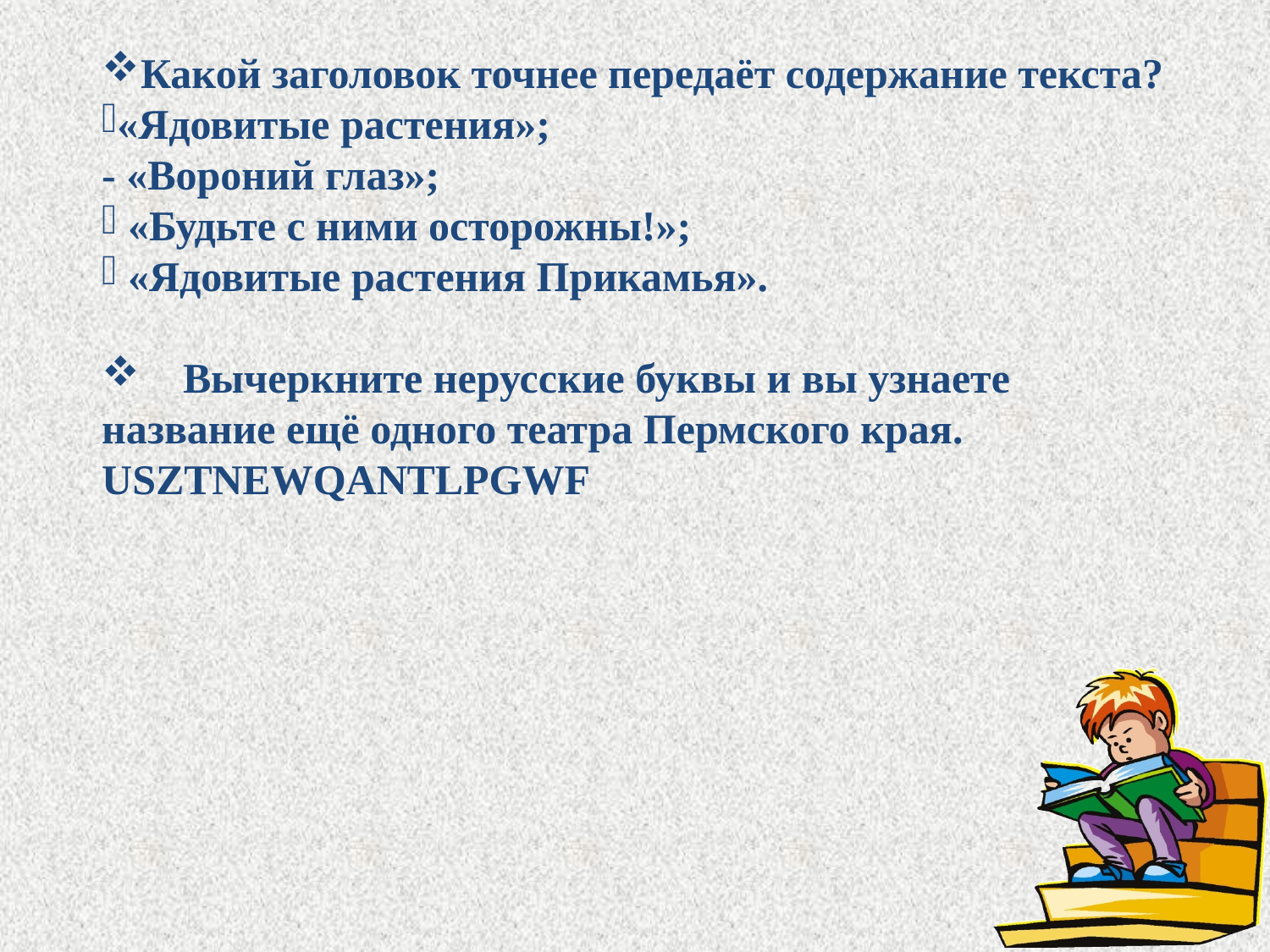

Какой заголовок точнее передаёт содержание текста?
«Ядовитые растения»;
- «Вороний глаз»;
 «Будьте с ними осторожны!»;
 «Ядовитые растения Прикамья».

    Вычеркните нерусские буквы и вы узнаете название ещё одного театра Пермского края.
USZТNЕWQАNТLРGWF